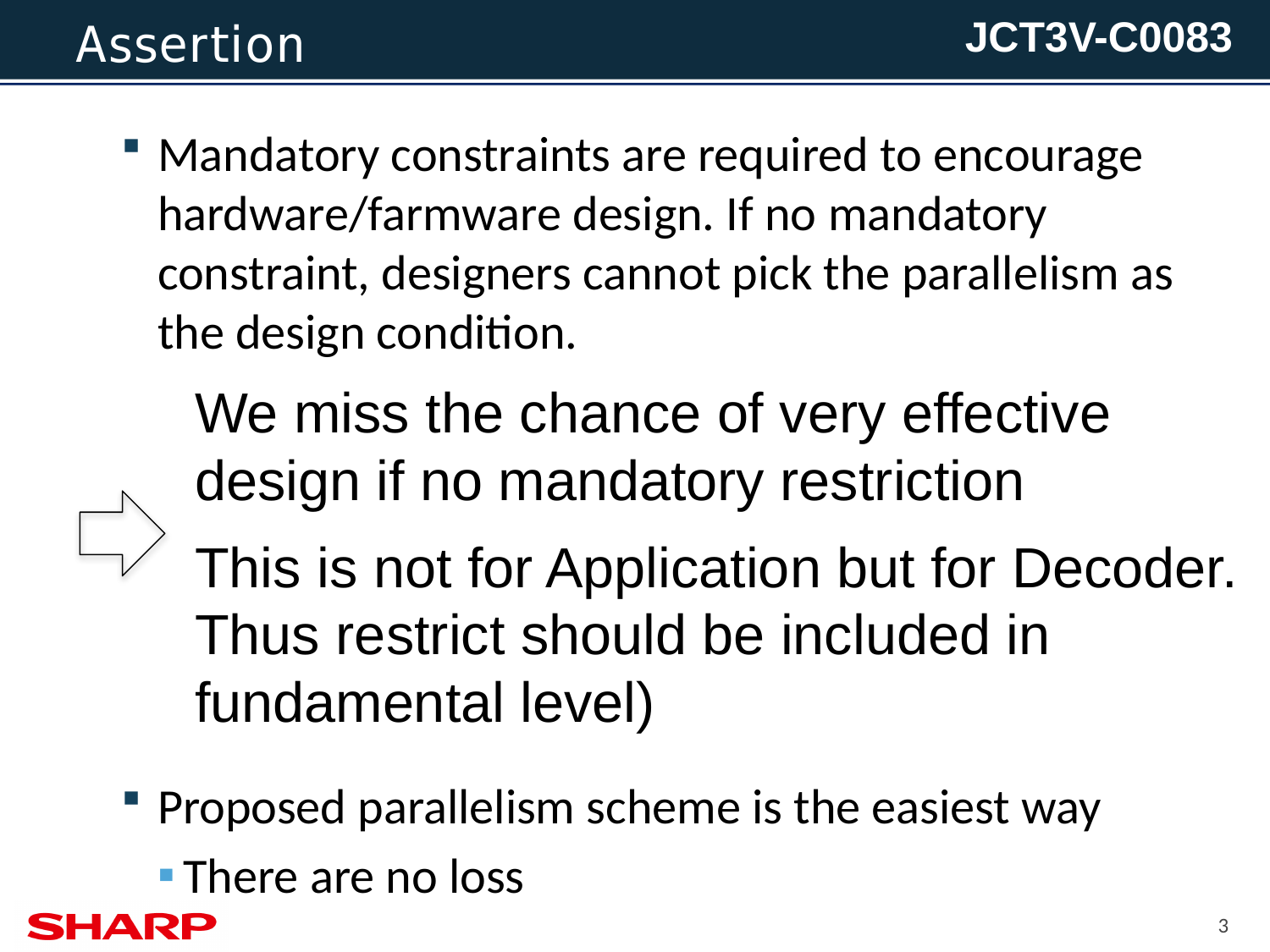

# Assertion
Mandatory constraints are required to encourage hardware/farmware design. If no mandatory constraint, designers cannot pick the parallelism as the design condition.

Proposed parallelism scheme is the easiest way
There are no loss
We miss the chance of very effective design if no mandatory restriction

This is not for Application but for Decoder. Thus restrict should be included in fundamental level)
3